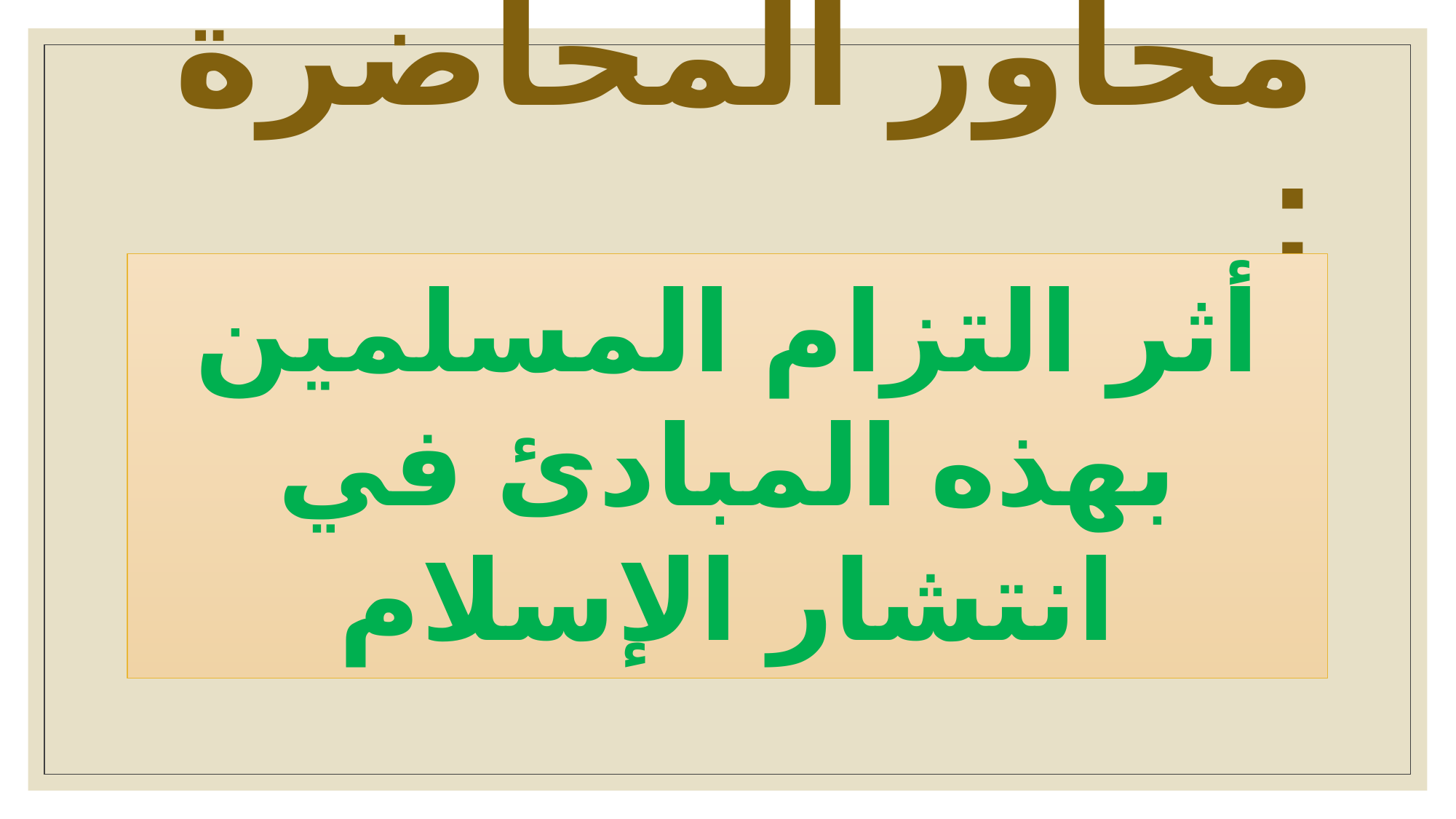

# محاور المحاضرة :
أثر التزام المسلمين بهذه المبادئ في انتشار الإسلام